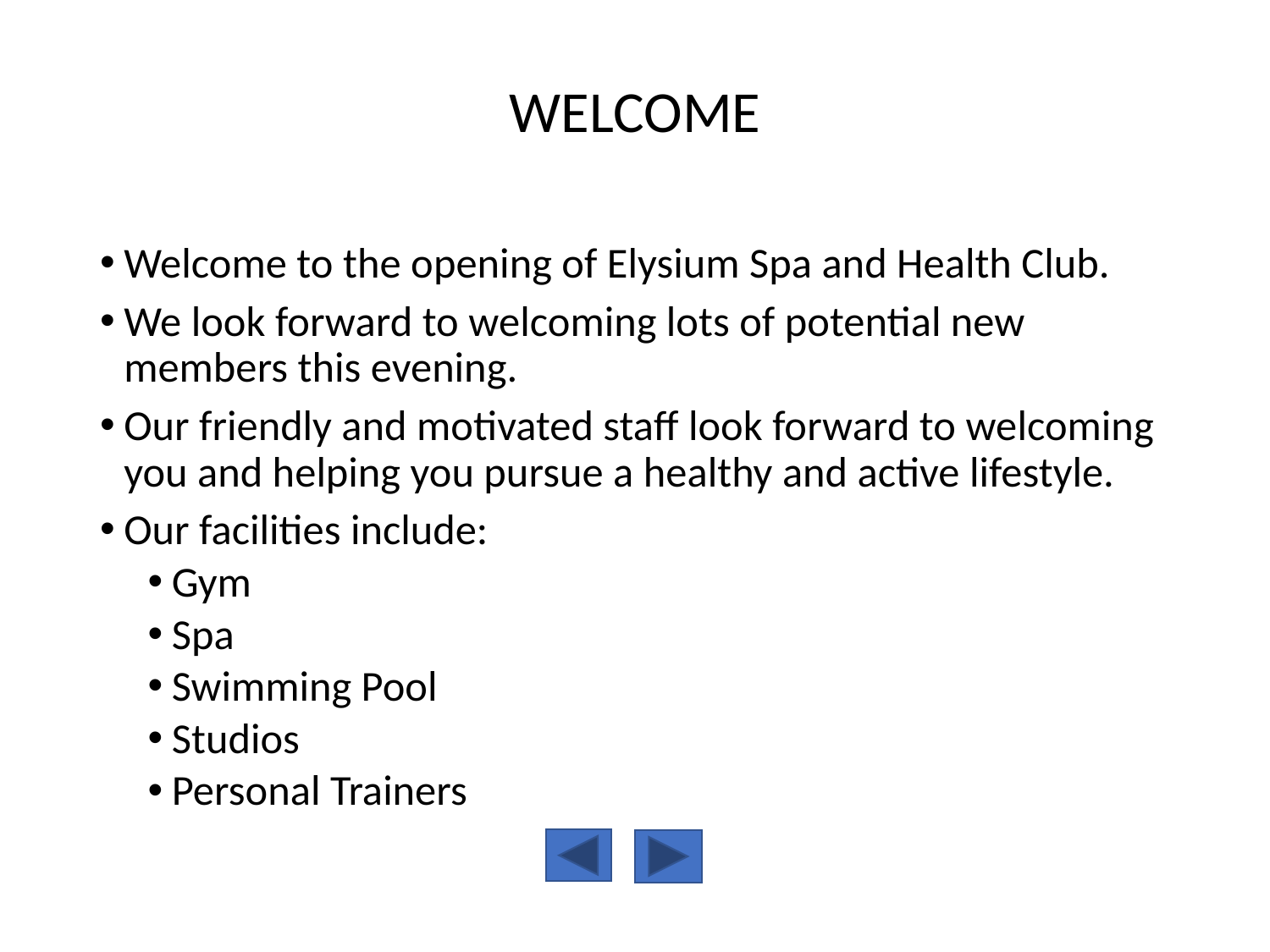

# WELCOME
Welcome to the opening of Elysium Spa and Health Club.
We look forward to welcoming lots of potential new members this evening.
Our friendly and motivated staff look forward to welcoming you and helping you pursue a healthy and active lifestyle.
Our facilities include:
Gym
Spa
Swimming Pool
Studios
Personal Trainers